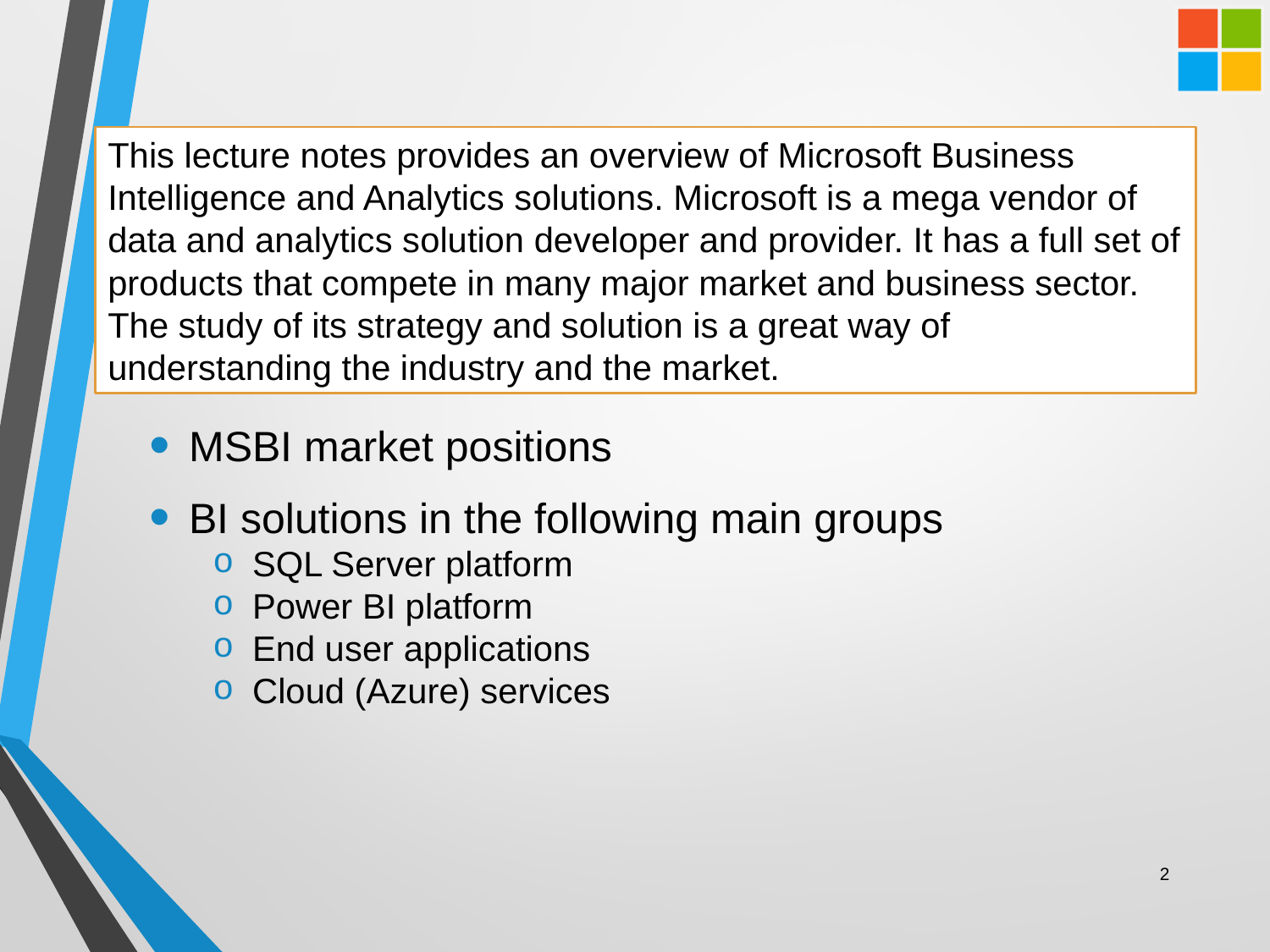

# Topics
This lecture notes provides an overview of Microsoft Business Intelligence and Analytics solutions. Microsoft is a mega vendor of data and analytics solution developer and provider. It has a full set of products that compete in many major market and business sector. The study of its strategy and solution is a great way of understanding the industry and the market.
MSBI market positions
BI solutions in the following main groups
SQL Server platform
Power BI platform
End user applications
Cloud (Azure) services
2